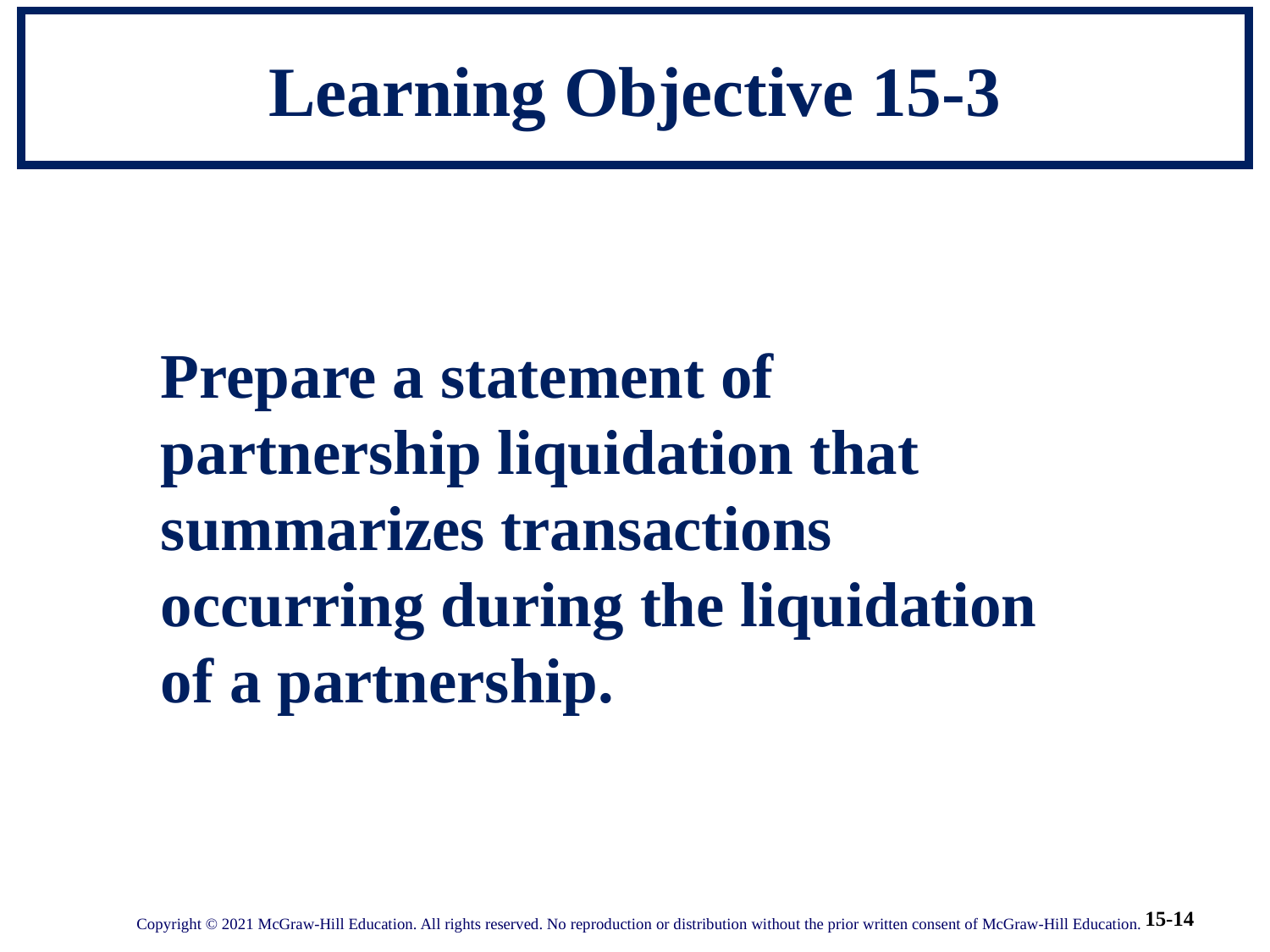

# Learning Objective 15-3
Prepare a statement of partnership liquidation that summarizes transactions occurring during the liquidation of a partnership.
Copyright © 2021 McGraw-Hill Education. All rights reserved. No reproduction or distribution without the prior written consent of McGraw-Hill Education.